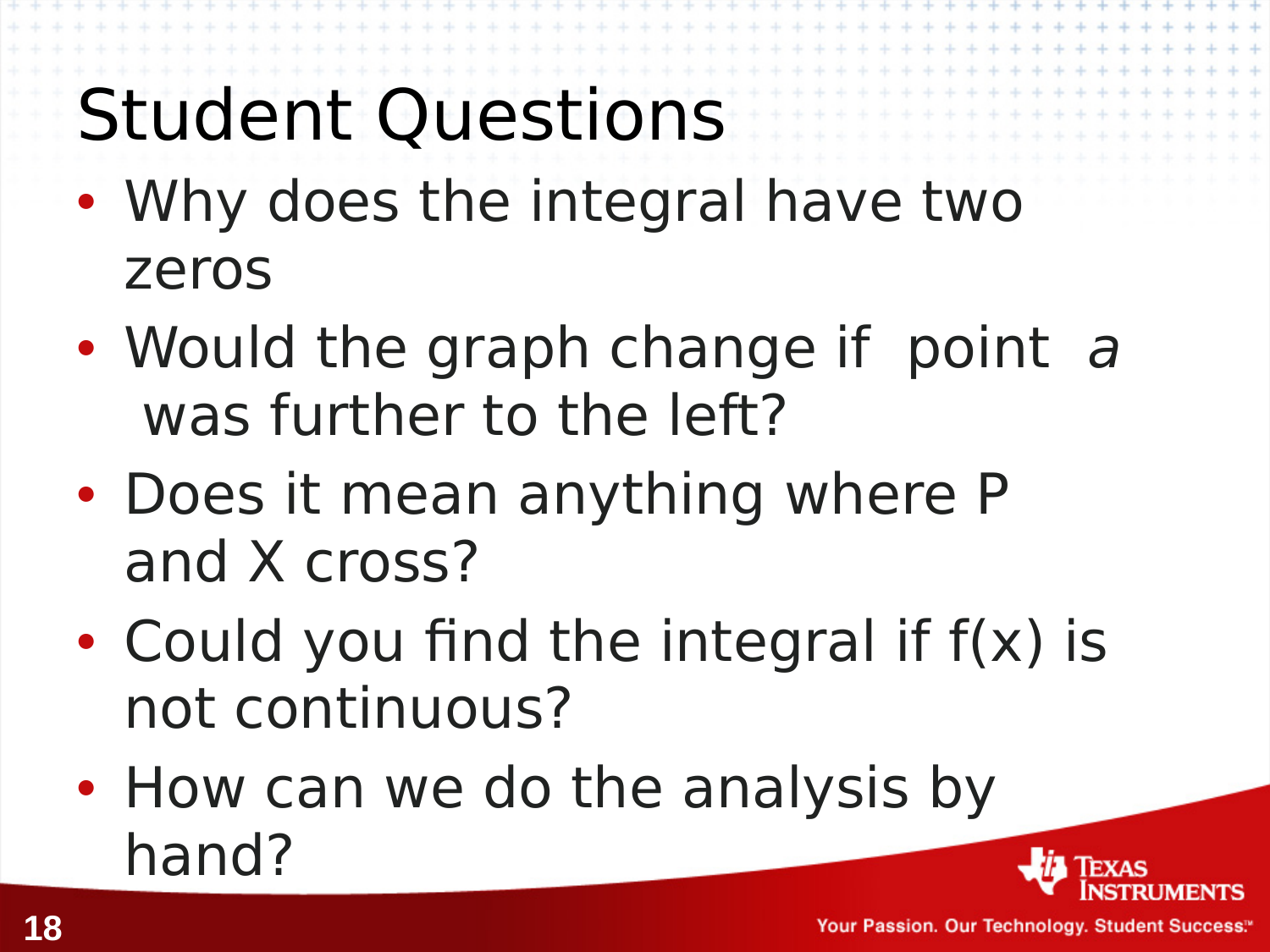

# Student Questions
Why does the integral have two zeros
Would the graph change if  point  a  was further to the left?
Does it mean anything where P and X cross?
Could you find the integral if f(x) is not continuous?
How can we do the analysis by hand?